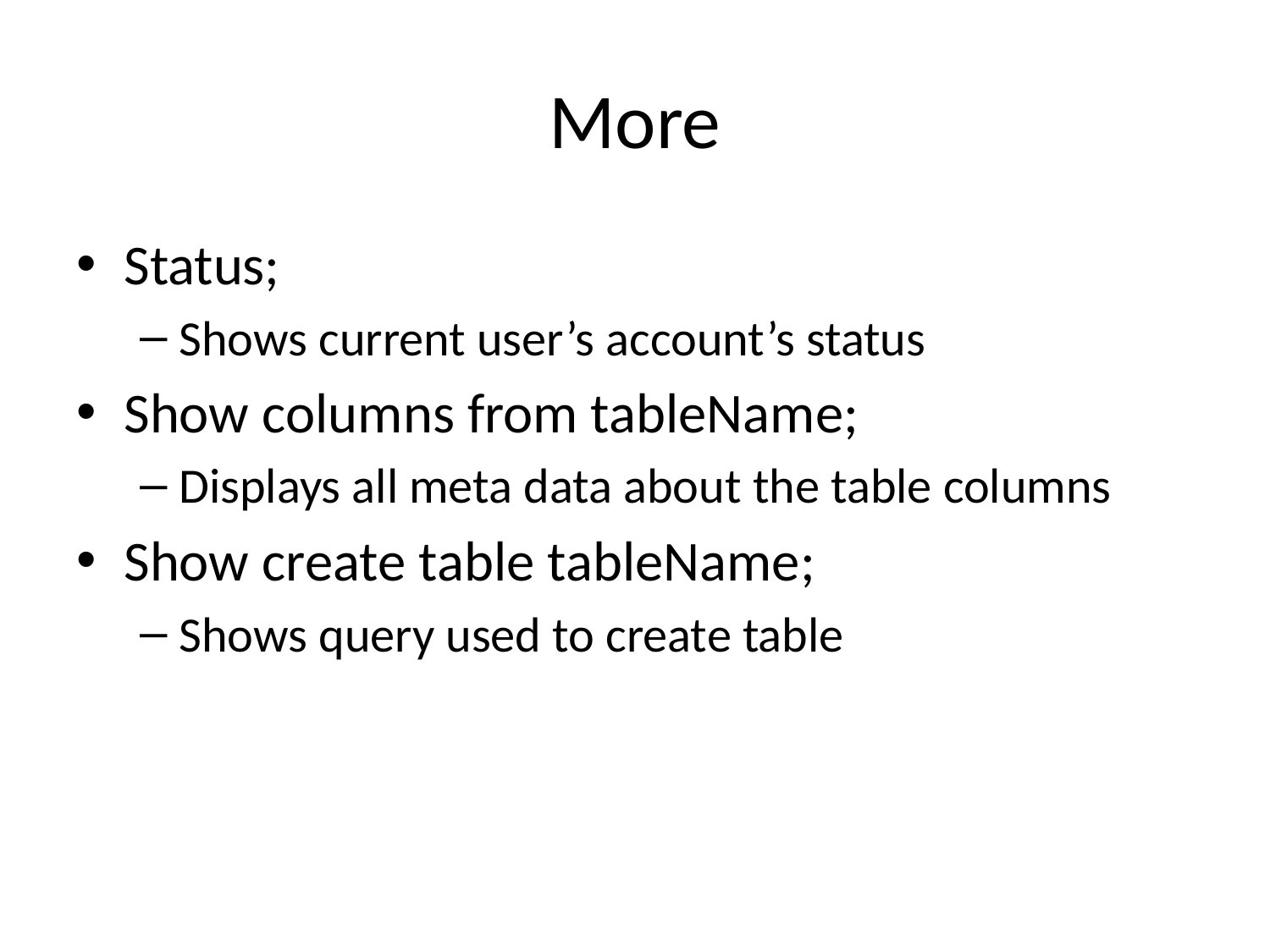

# More
Status;
Shows current user’s account’s status
Show columns from tableName;
Displays all meta data about the table columns
Show create table tableName;
Shows query used to create table